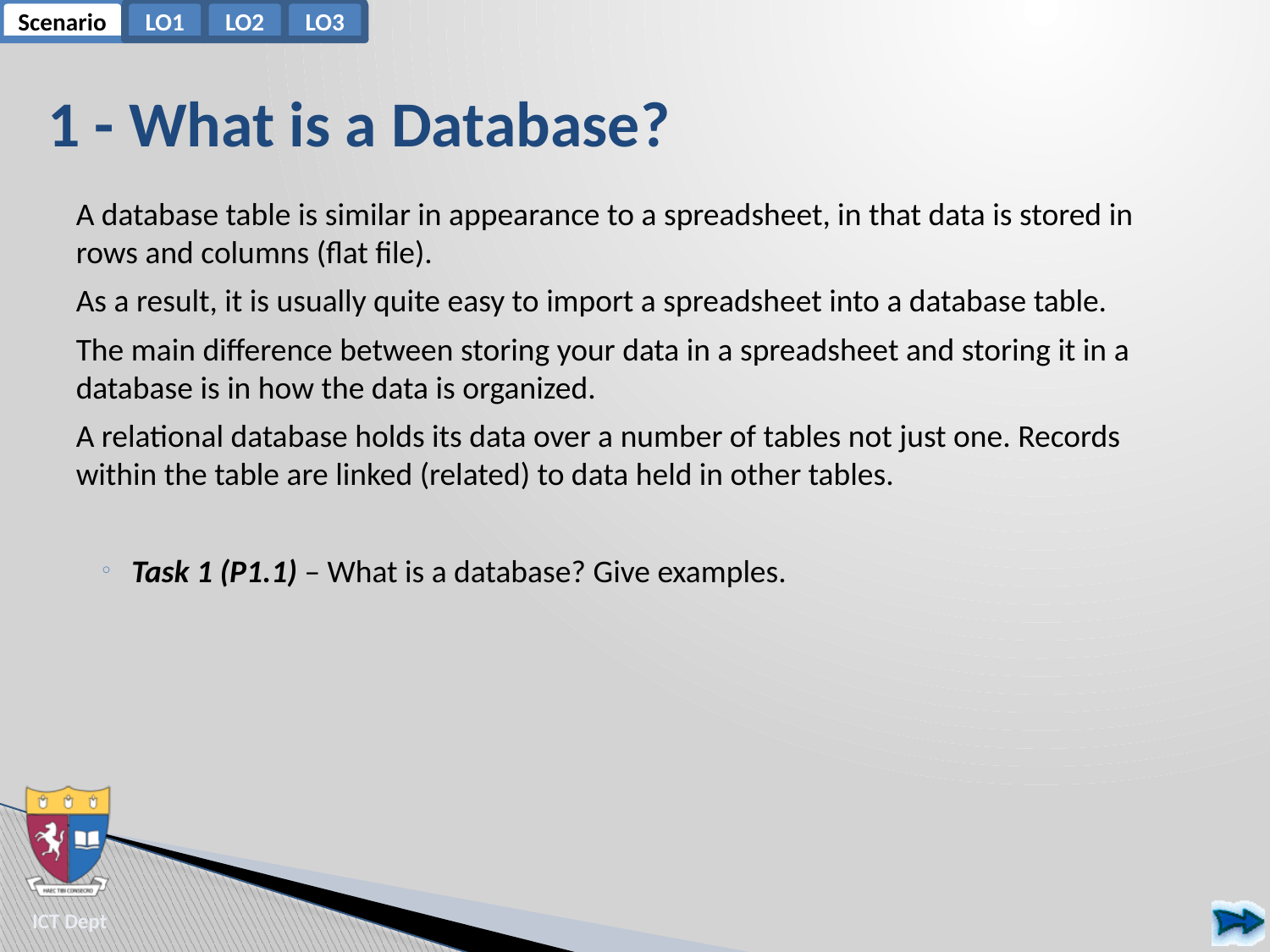

# 1 - What is a Database?

A database table is similar in appearance to a spreadsheet, in that data is stored in rows and columns (flat file).
As a result, it is usually quite easy to import a spreadsheet into a database table.
The main difference between storing your data in a spreadsheet and storing it in a database is in how the data is organized.
A relational database holds its data over a number of tables not just one. Records within the table are linked (related) to data held in other tables.

Task 1 (P1.1) – What is a database? Give examples.